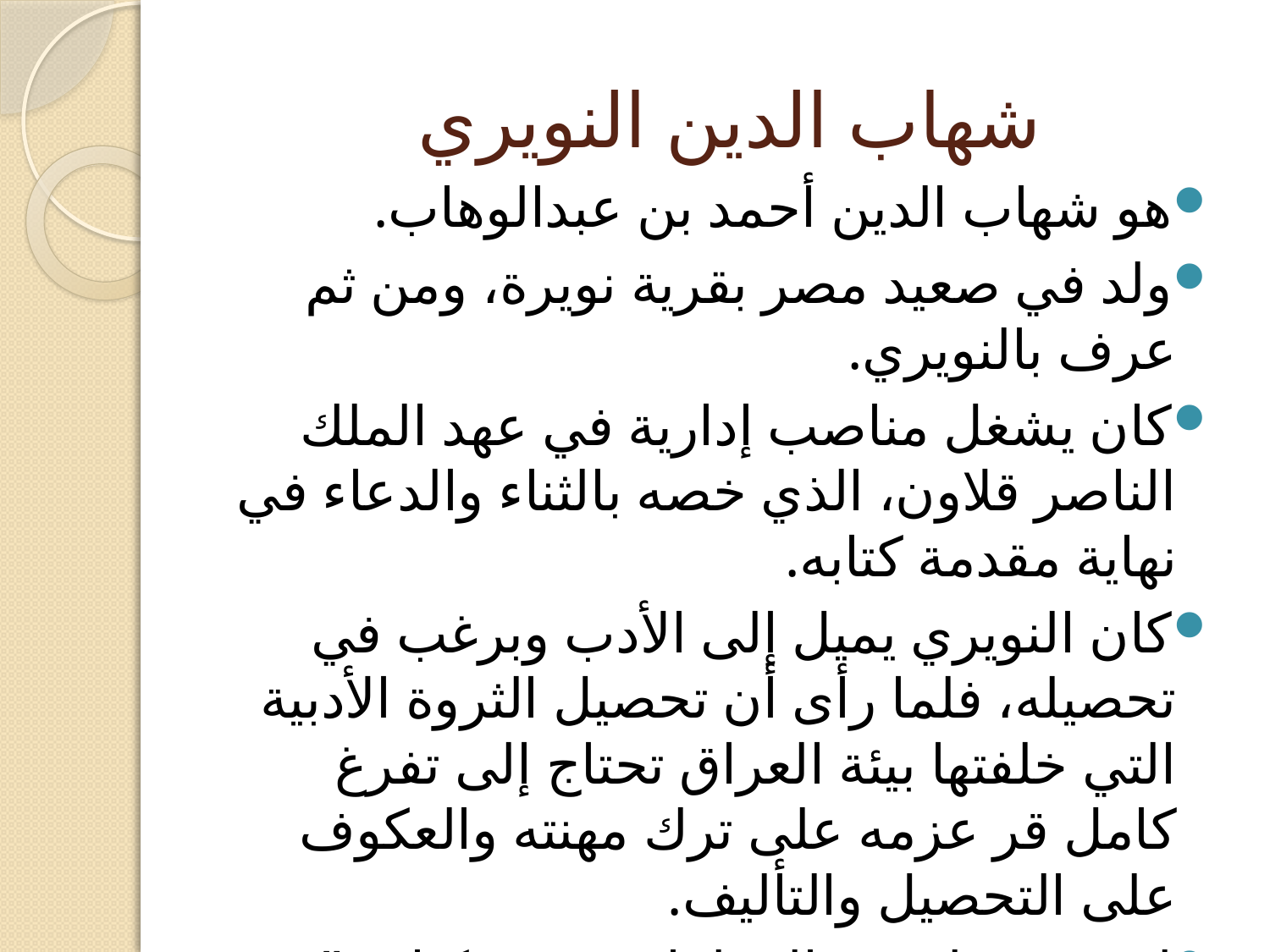

# شهاب الدين النويري
هو شهاب الدين أحمد بن عبدالوهاب.
ولد في صعيد مصر بقرية نويرة، ومن ثم عرف بالنويري.
كان يشغل مناصب إدارية في عهد الملك الناصر قلاون، الذي خصه بالثناء والدعاء في نهاية مقدمة كتابه.
كان النويري يميل إلى الأدب وبرغب في تحصيله، فلما رأى أن تحصيل الثروة الأدبية التي خلفتها بيئة العراق تحتاج إلى تفرغ كامل قر عزمه على ترك مهنته والعكوف على التحصيل والتأليف.
لم يعرف له من المؤلفات سوى كتاب ” نهاية الأرب في فنون الأدب“.
توفي في مصر .